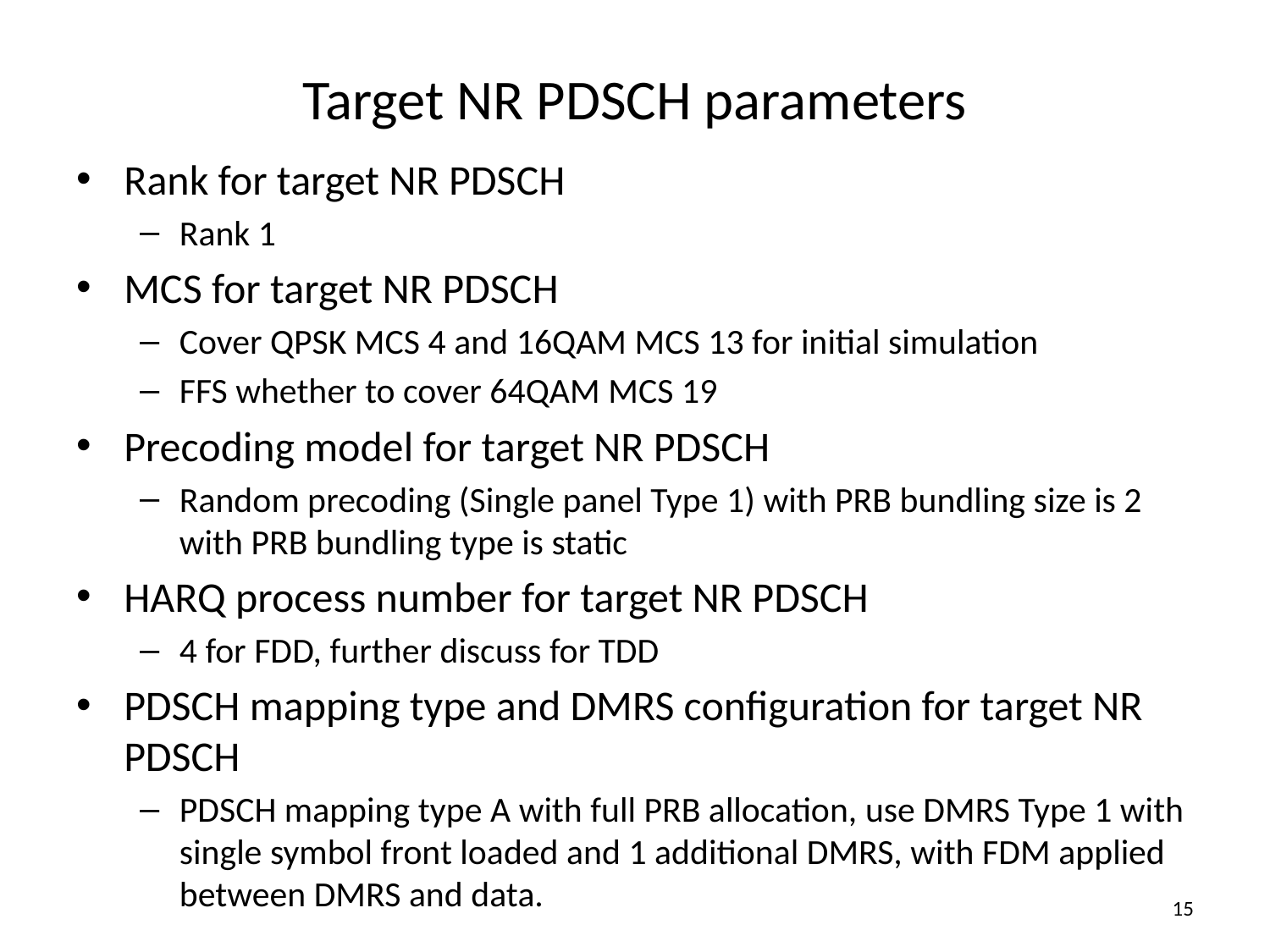

# Target NR PDSCH parameters
Rank for target NR PDSCH
Rank 1
MCS for target NR PDSCH
Cover QPSK MCS 4 and 16QAM MCS 13 for initial simulation
FFS whether to cover 64QAM MCS 19
Precoding model for target NR PDSCH
Random precoding (Single panel Type 1) with PRB bundling size is 2 with PRB bundling type is static
HARQ process number for target NR PDSCH
4 for FDD, further discuss for TDD
PDSCH mapping type and DMRS configuration for target NR PDSCH
PDSCH mapping type A with full PRB allocation, use DMRS Type 1 with single symbol front loaded and 1 additional DMRS, with FDM applied between DMRS and data.

15